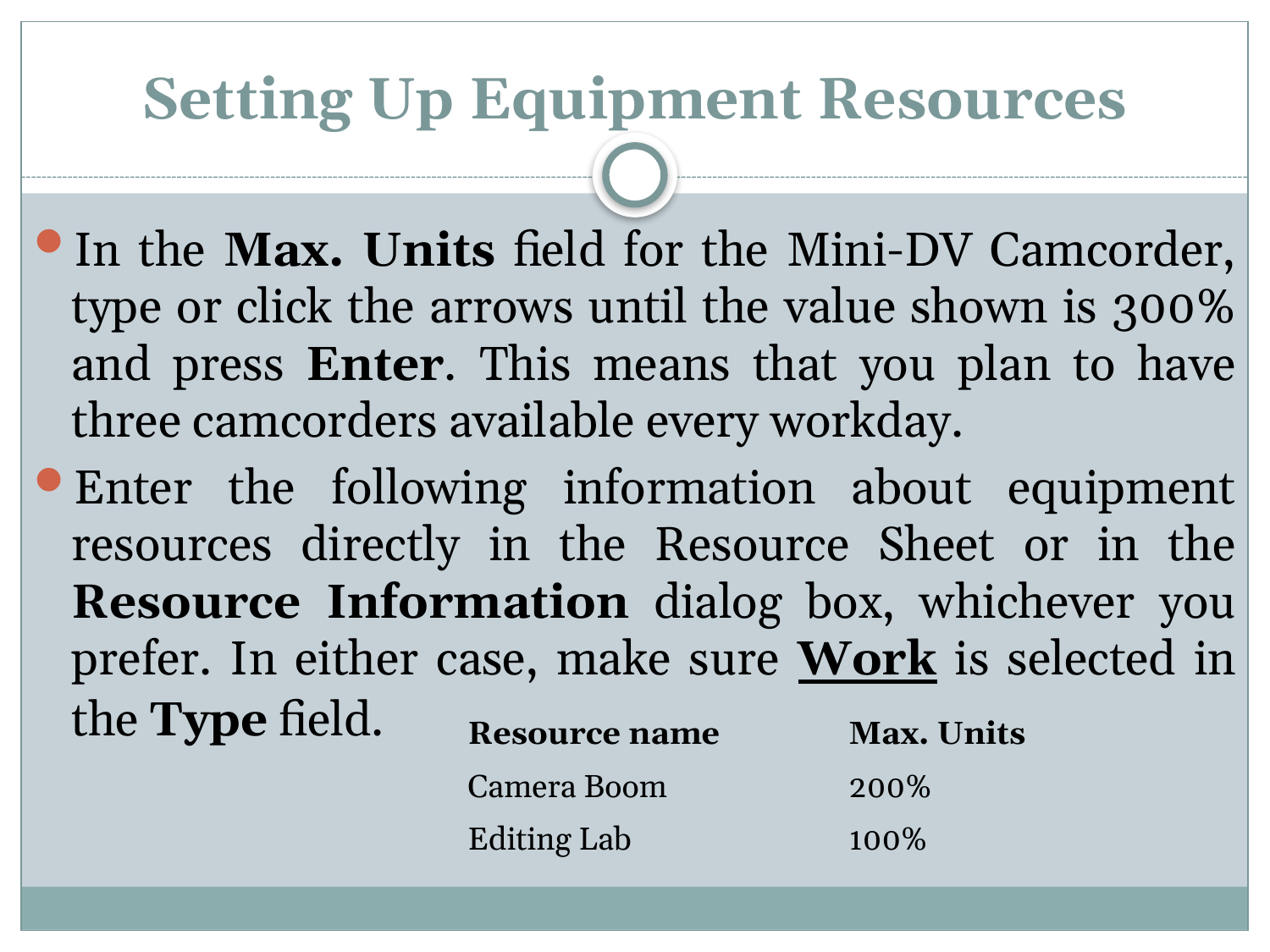

# Setting Up Equipment Resources
In the Max. Units field for the Mini-DV Camcorder, type or click the arrows until the value shown is 300% and press Enter. This means that you plan to have three camcorders available every workday.
Enter the following information about equipment resources directly in the Resource Sheet or in the Resource Information dialog box, whichever you prefer. In either case, make sure Work is selected in the Type field.

| Resource name | Max. Units |
| --- | --- |
| Camera Boom | 200% |
| Editing Lab | 100% |